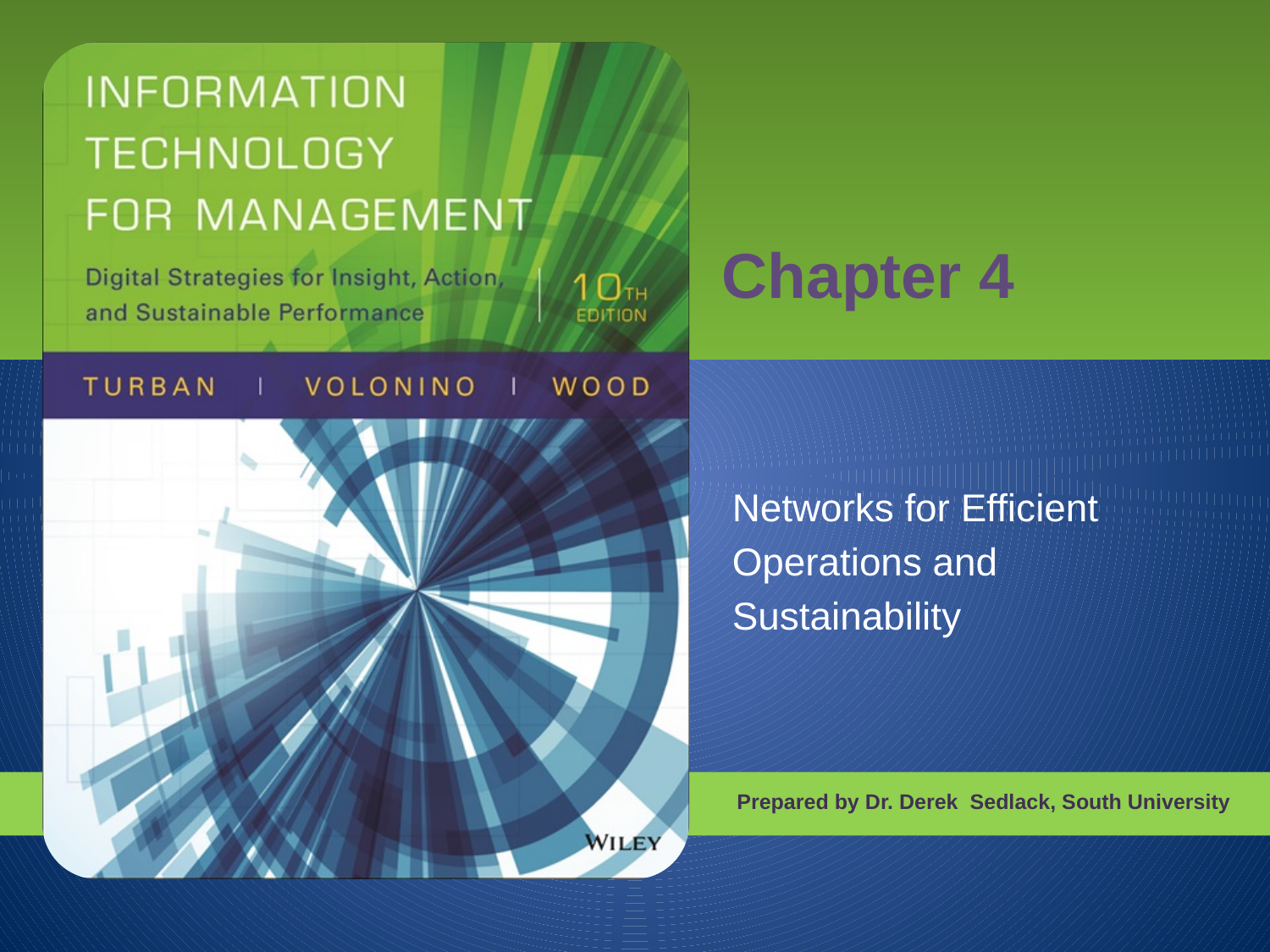

# Chapter 4
Networks for Efficient
Operations and
Sustainability